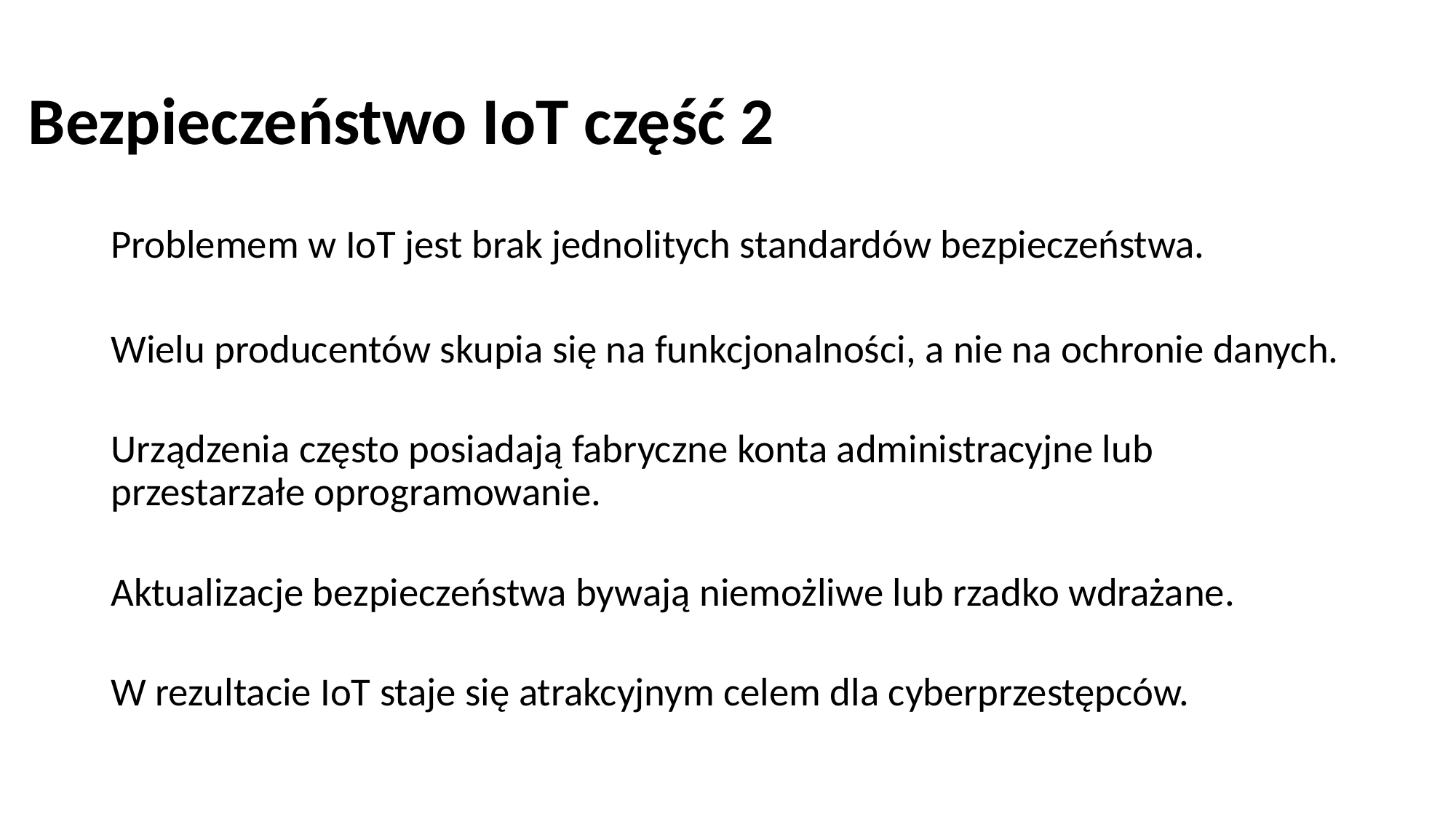

# Bezpieczeństwo IoT część 2
Problemem w IoT jest brak jednolitych standardów bezpieczeństwa.
Wielu producentów skupia się na funkcjonalności, a nie na ochronie danych.
Urządzenia często posiadają fabryczne konta administracyjne lub przestarzałe oprogramowanie.
Aktualizacje bezpieczeństwa bywają niemożliwe lub rzadko wdrażane.
W rezultacie IoT staje się atrakcyjnym celem dla cyberprzestępców.